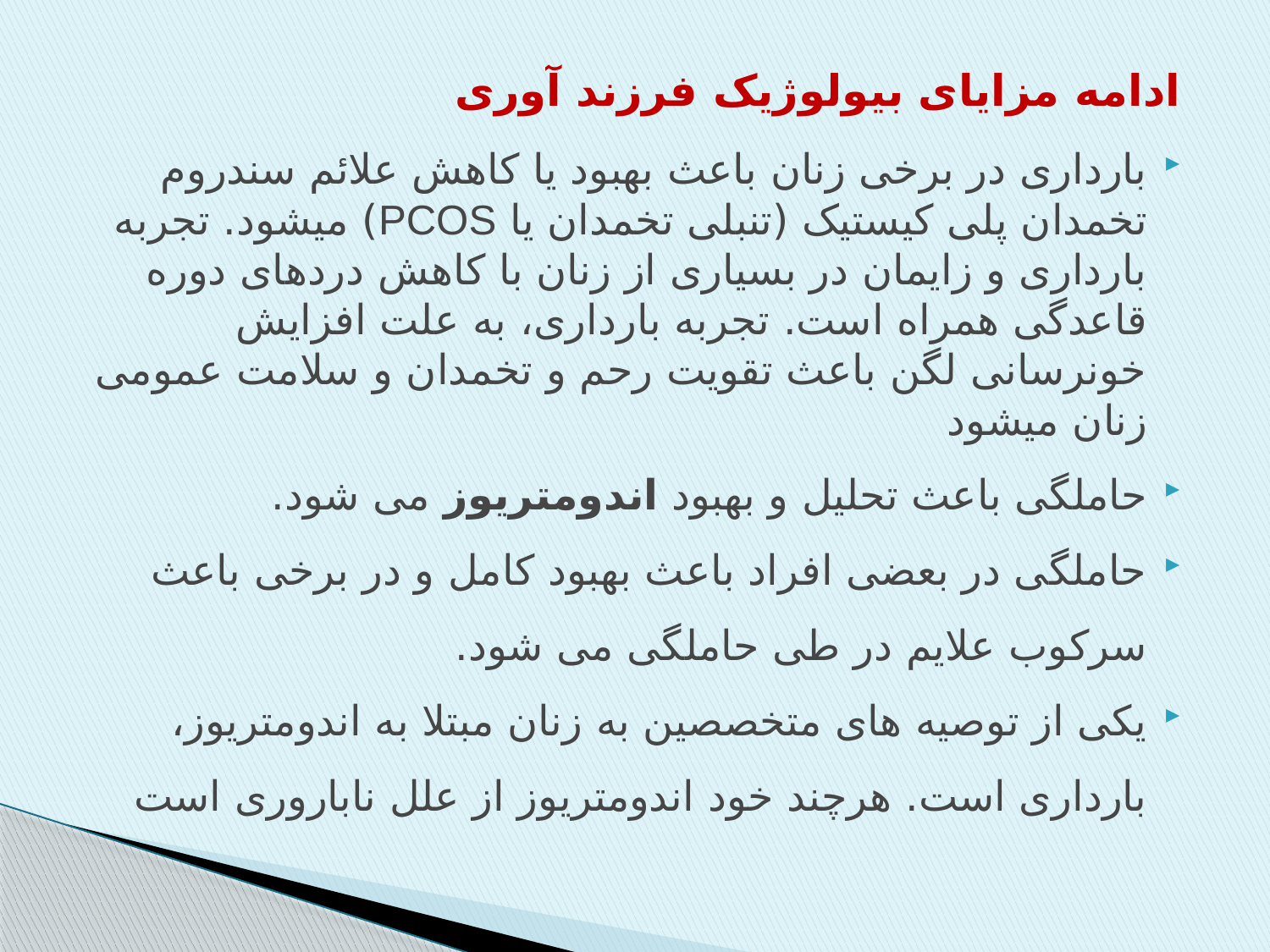

ادامه مزایای بیولوژیک فرزند آوری

بارداری در برخی زنان باعث بهبود یا کاهش علائم سندروم تخمدان پلی کیستیک (تنبلی تخمدان یا PCOS) میشود. تجربه بارداری و زایمان در بسیاری از زنان با کاهش دردهای دوره قاعدگی همراه است. تجربه بارداری، به علت افزایش خونرسانی لگن باعث تقویت رحم و تخمدان و سلامت عمومی زنان میشود
حاملگی باعث تحلیل و بهبود اندومتریوز می شود.
حاملگی در بعضی افراد باعث بهبود کامل و در برخی باعث سرکوب علایم در طی حاملگی می شود.
یکی از توصیه های متخصصین به زنان مبتلا به اندومتریوز، بارداری است. هرچند خود اندومتریوز از علل ناباروری است